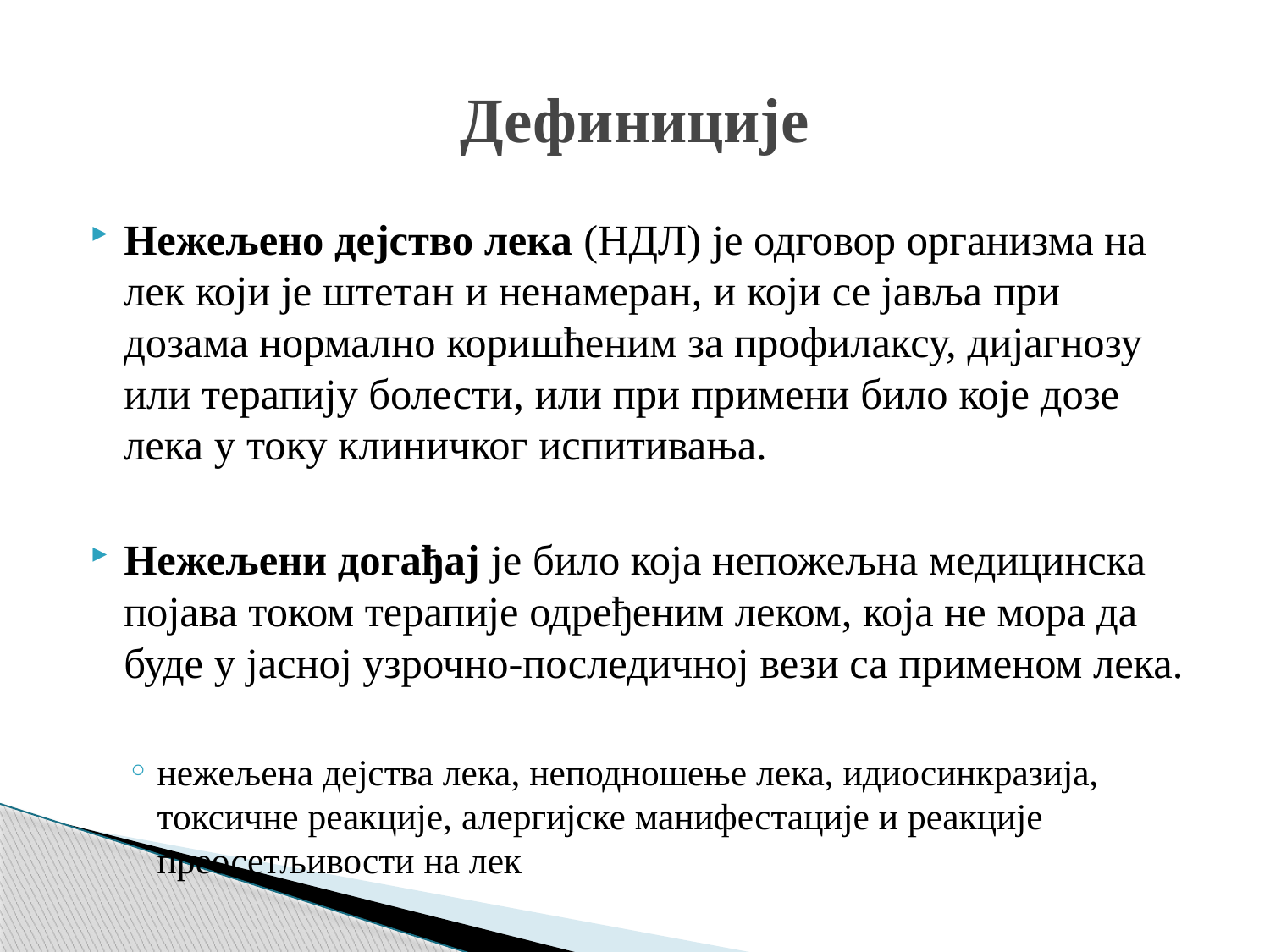

# Дефиниције
Нежељено дејство лека (НДЛ) је одговор организма на лек који је штетан и ненамеран, и који се јавља при дозама нормално коришћеним за профилаксу, дијагнозу или терапију болести, или при примени било које дозе лека у току клиничког испитивања.

Нежељени догађај је било која непожељна медицинска појава током терапије одређеним леком, која не мора да буде у јасној узрочно-последичној вези са применом лека.

нежељена дејства лека, неподношење лека, идиосинкразија, токсичне реакције, алергијске манифестације и реакције преосетљивости на лек